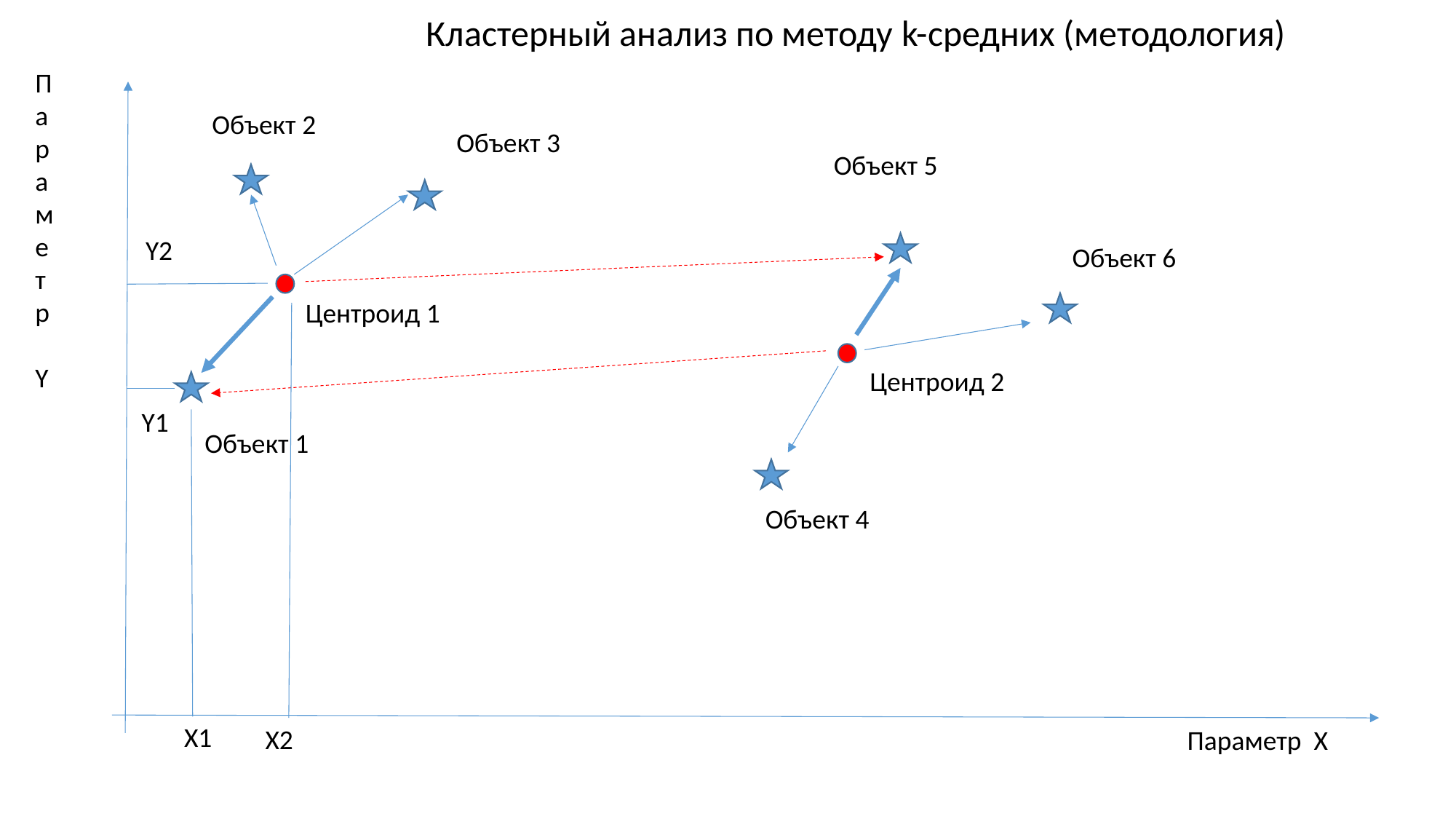

Кластерный анализ по методу k-средних (методология)
Параметр
 Y
Объект 2
Объект 3
Объект 5

Y2

Объект 6

Центроид 1

Центроид 2

Y1
Объект 1

Объект 4
X1
X2
Параметр  Х